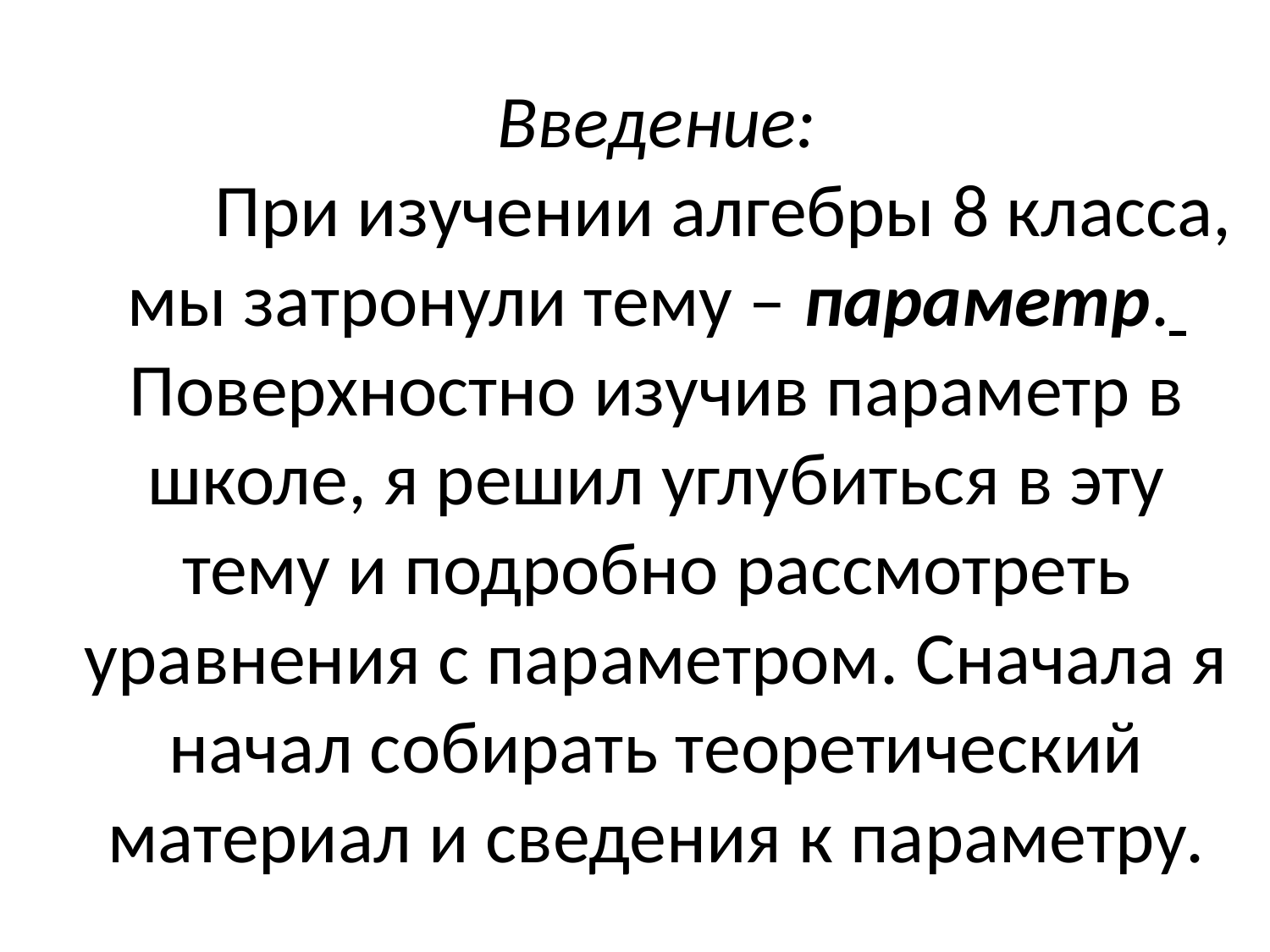

# Введение: При изучении алгебры 8 класса, мы затронули тему – параметр.  Поверхностно изучив параметр в школе, я решил углубиться в эту тему и подробно рассмотреть уравнения с параметром. Сначала я начал собирать теоретический материал и сведения к параметру.